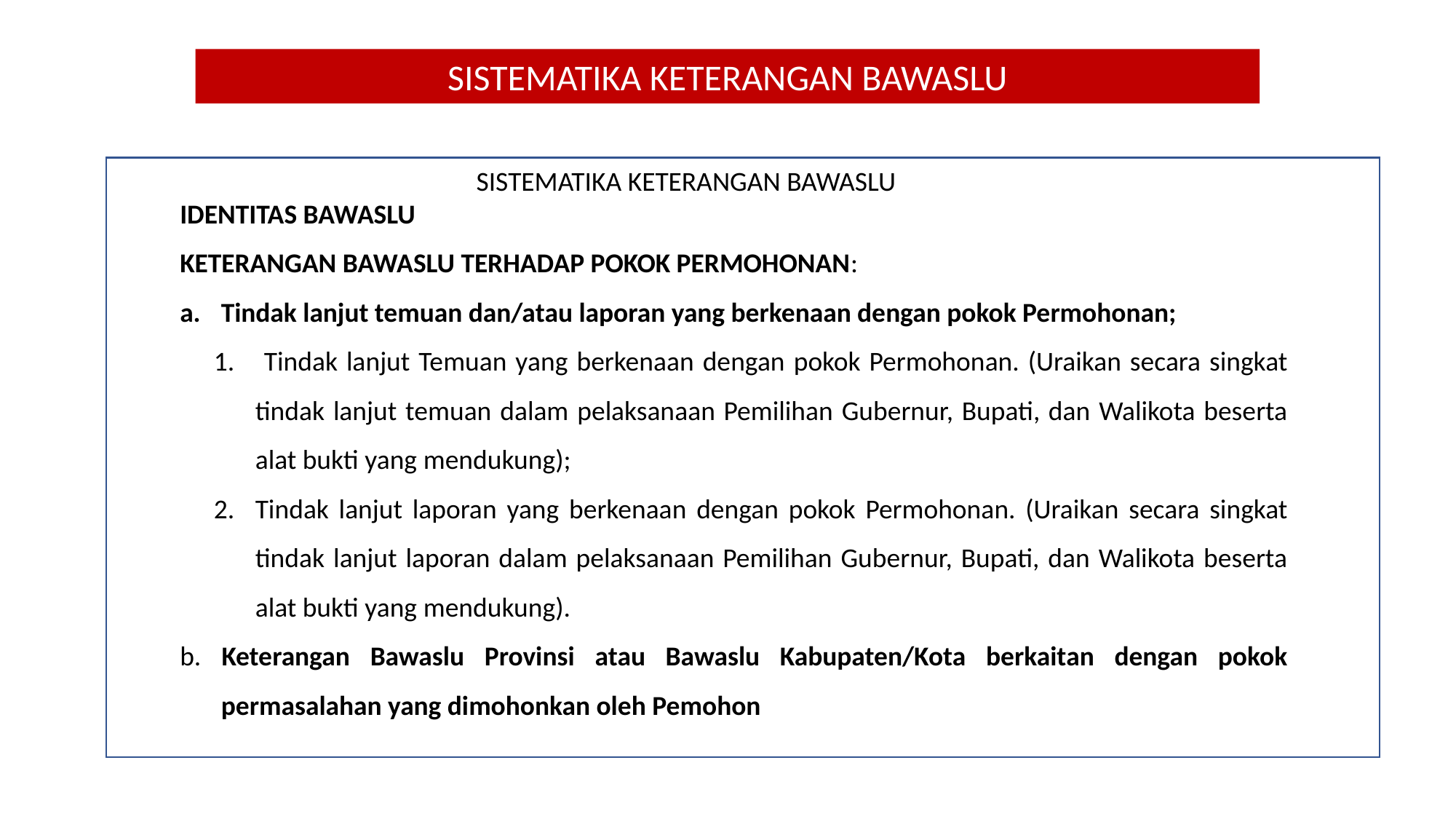

SISTEMATIKA KETERANGAN BAWASLU

SISTEMATIKA KETERANGAN BAWASLU
IDENTITAS BAWASLU
KETERANGAN BAWASLU TERHADAP POKOK PERMOHONAN:
Tindak lanjut temuan dan/atau laporan yang berkenaan dengan pokok Permohonan;
 Tindak lanjut Temuan yang berkenaan dengan pokok Permohonan. (Uraikan secara singkat tindak lanjut temuan dalam pelaksanaan Pemilihan Gubernur, Bupati, dan Walikota beserta alat bukti yang mendukung);
Tindak lanjut laporan yang berkenaan dengan pokok Permohonan. (Uraikan secara singkat tindak lanjut laporan dalam pelaksanaan Pemilihan Gubernur, Bupati, dan Walikota beserta alat bukti yang mendukung).
b. Keterangan Bawaslu Provinsi atau Bawaslu Kabupaten/Kota berkaitan dengan pokok permasalahan yang dimohonkan oleh Pemohon